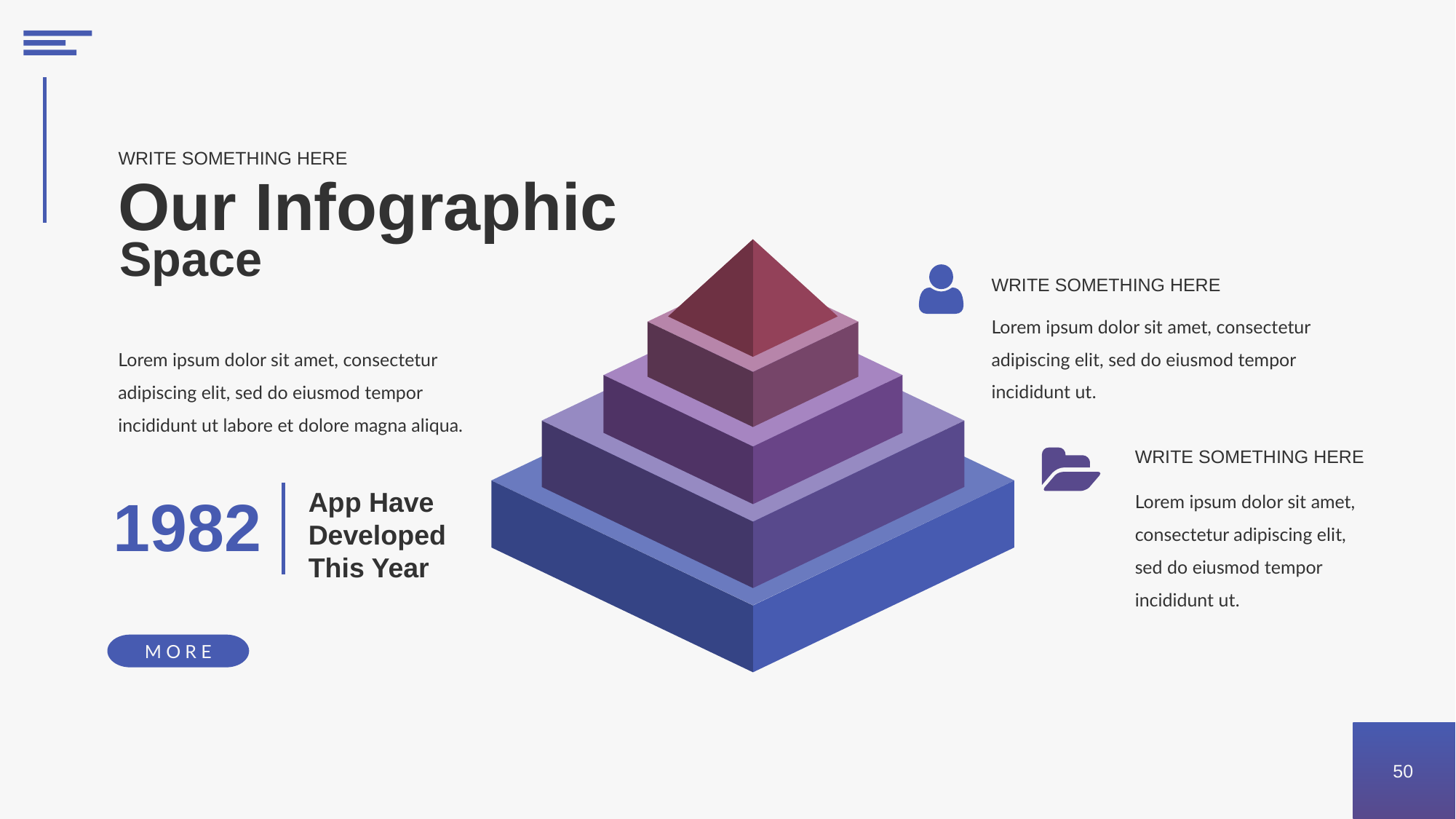

WRITE SOMETHING HERE
Our Infographic
Space

WRITE SOMETHING HERE
Lorem ipsum dolor sit amet, consectetur adipiscing elit, sed do eiusmod tempor incididunt ut.
Lorem ipsum dolor sit amet, consectetur adipiscing elit, sed do eiusmod tempor incididunt ut labore et dolore magna aliqua.
WRITE SOMETHING HERE

Lorem ipsum dolor sit amet, consectetur adipiscing elit, sed do eiusmod tempor incididunt ut.
1982
App Have Developed This Year
MORE